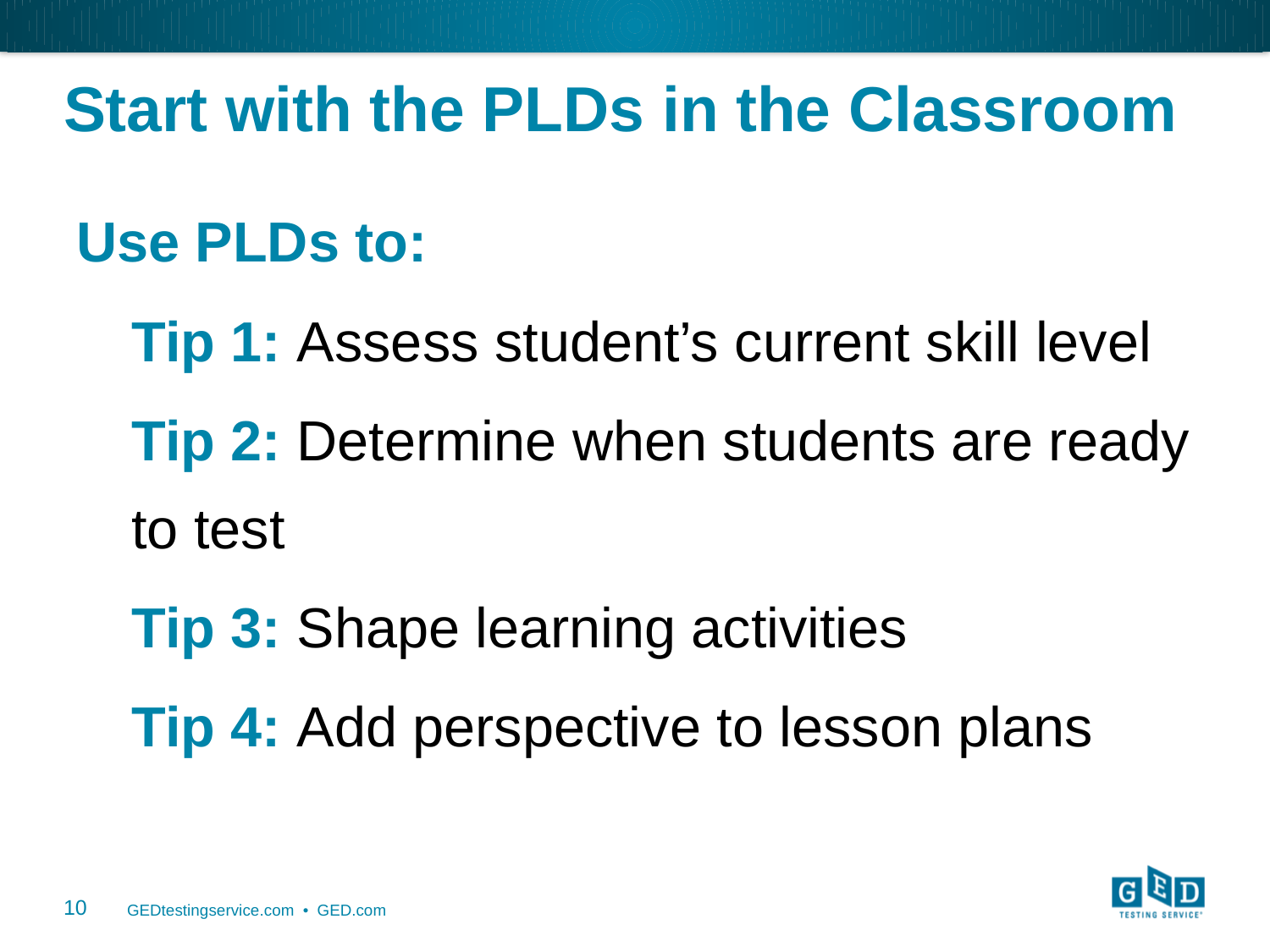

# Start with the PLDs in the Classroom
Use PLDs to:
Tip 1: Assess student’s current skill level
Tip 2: Determine when students are ready to test
Tip 3: Shape learning activities
Tip 4: Add perspective to lesson plans
10